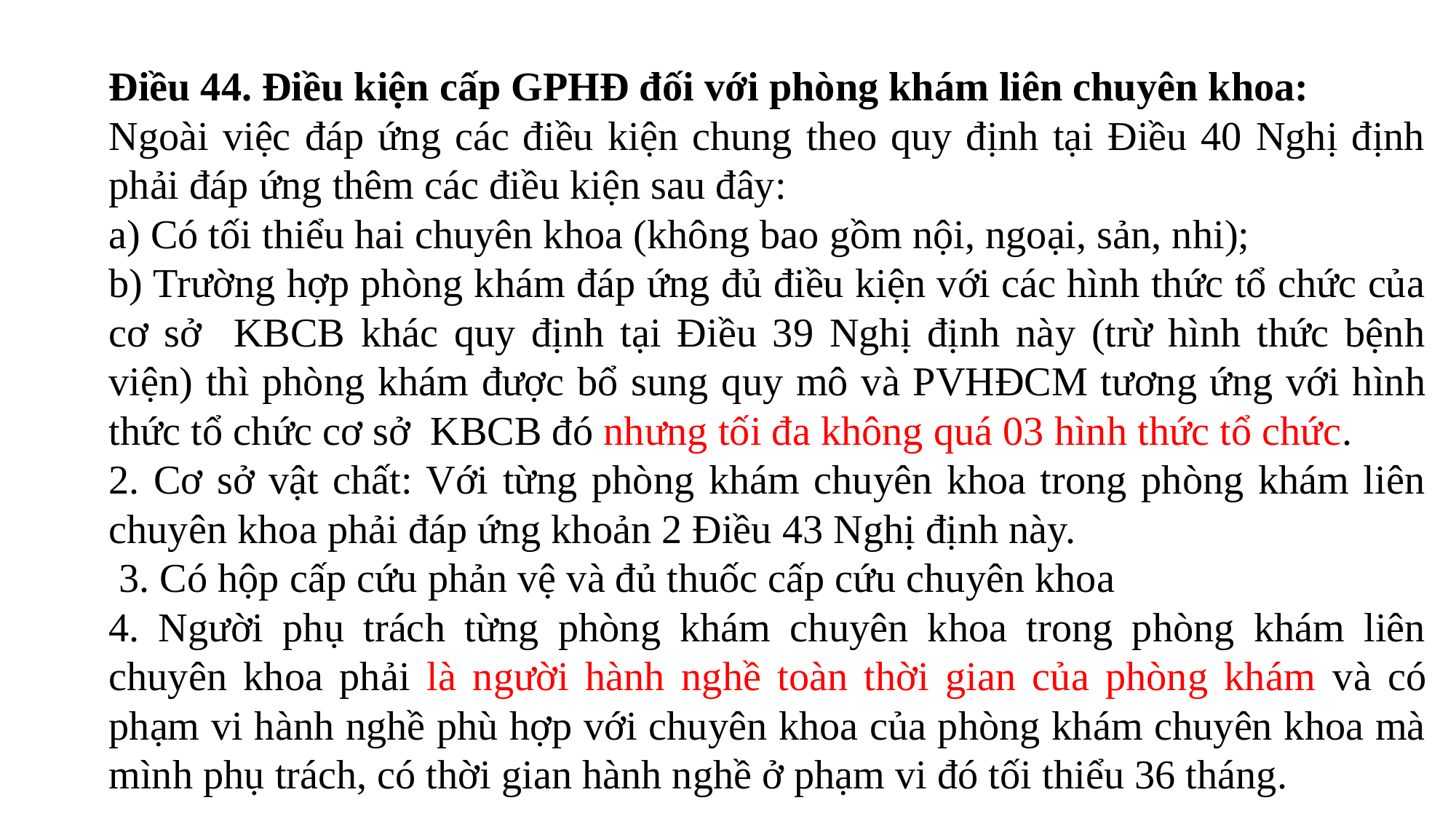

Điều 44. Điều kiện cấp GPHĐ đối với phòng khám liên chuyên khoa:
Ngoài việc đáp ứng các điều kiện chung theo quy định tại Điều 40 Nghị định phải đáp ứng thêm các điều kiện sau đây:
a) Có tối thiểu hai chuyên khoa (không bao gồm nội, ngoại, sản, nhi);
b) Trường hợp phòng khám đáp ứng đủ điều kiện với các hình thức tổ chức của cơ sở  KBCB khác quy định tại Điều 39 Nghị định này (trừ hình thức bệnh viện) thì phòng khám được bổ sung quy mô và PVHĐCM tương ứng với hình thức tổ chức cơ sở  KBCB đó nhưng tối đa không quá 03 hình thức tổ chức.
2. Cơ sở vật chất: Với từng phòng khám chuyên khoa trong phòng khám liên chuyên khoa phải đáp ứng khoản 2 Điều 43 Nghị định này.
 3. Có hộp cấp cứu phản vệ và đủ thuốc cấp cứu chuyên khoa
4. Người phụ trách từng phòng khám chuyên khoa trong phòng khám liên chuyên khoa phải là người hành nghề toàn thời gian của phòng khám và có phạm vi hành nghề phù hợp với chuyên khoa của phòng khám chuyên khoa mà mình phụ trách, có thời gian hành nghề ở phạm vi đó tối thiểu 36 tháng.